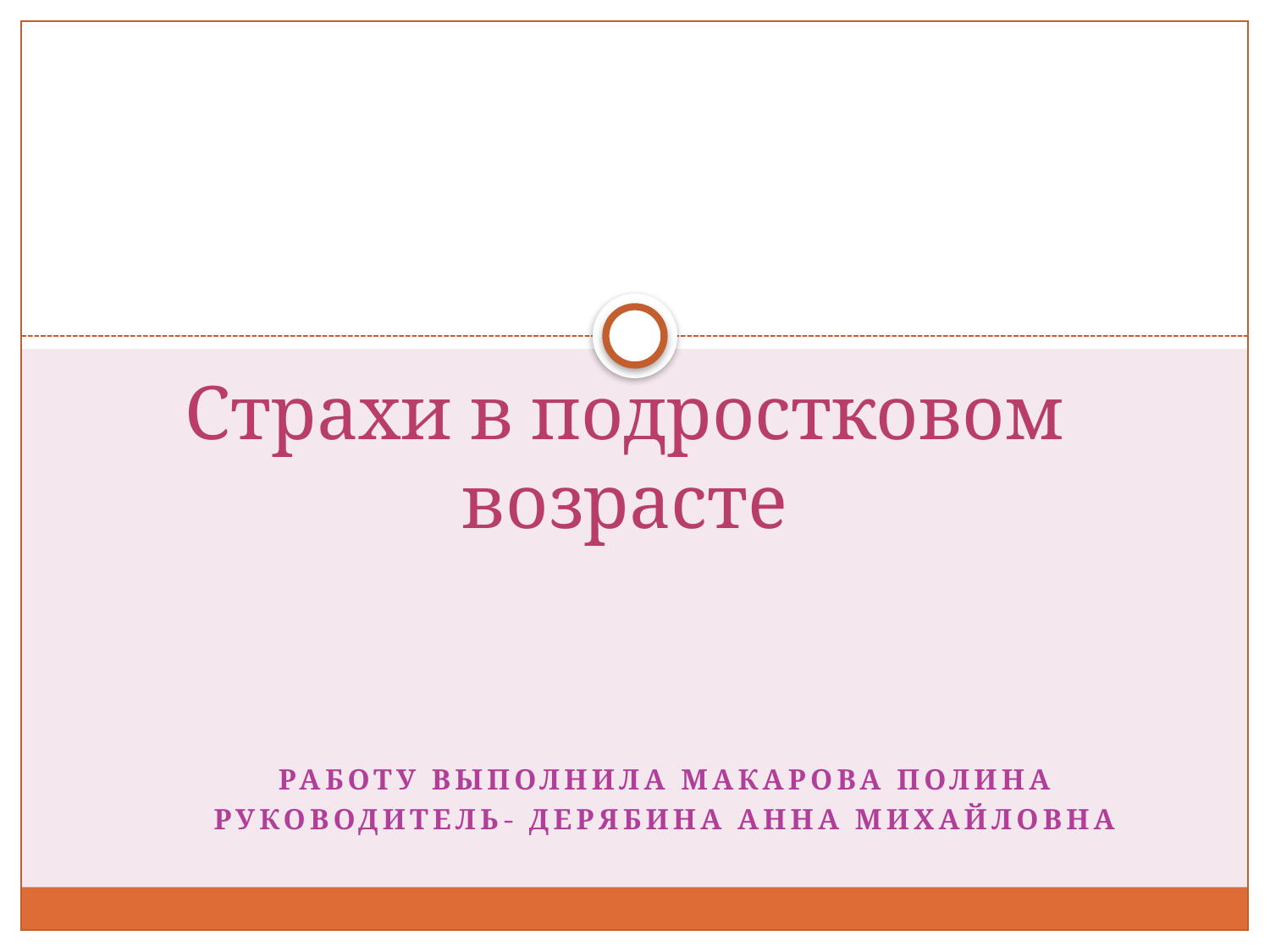

# Страхи в подростковом возрасте
Работу выполнила Макарова Полина
Руководитель- Дерябина анна михайловна